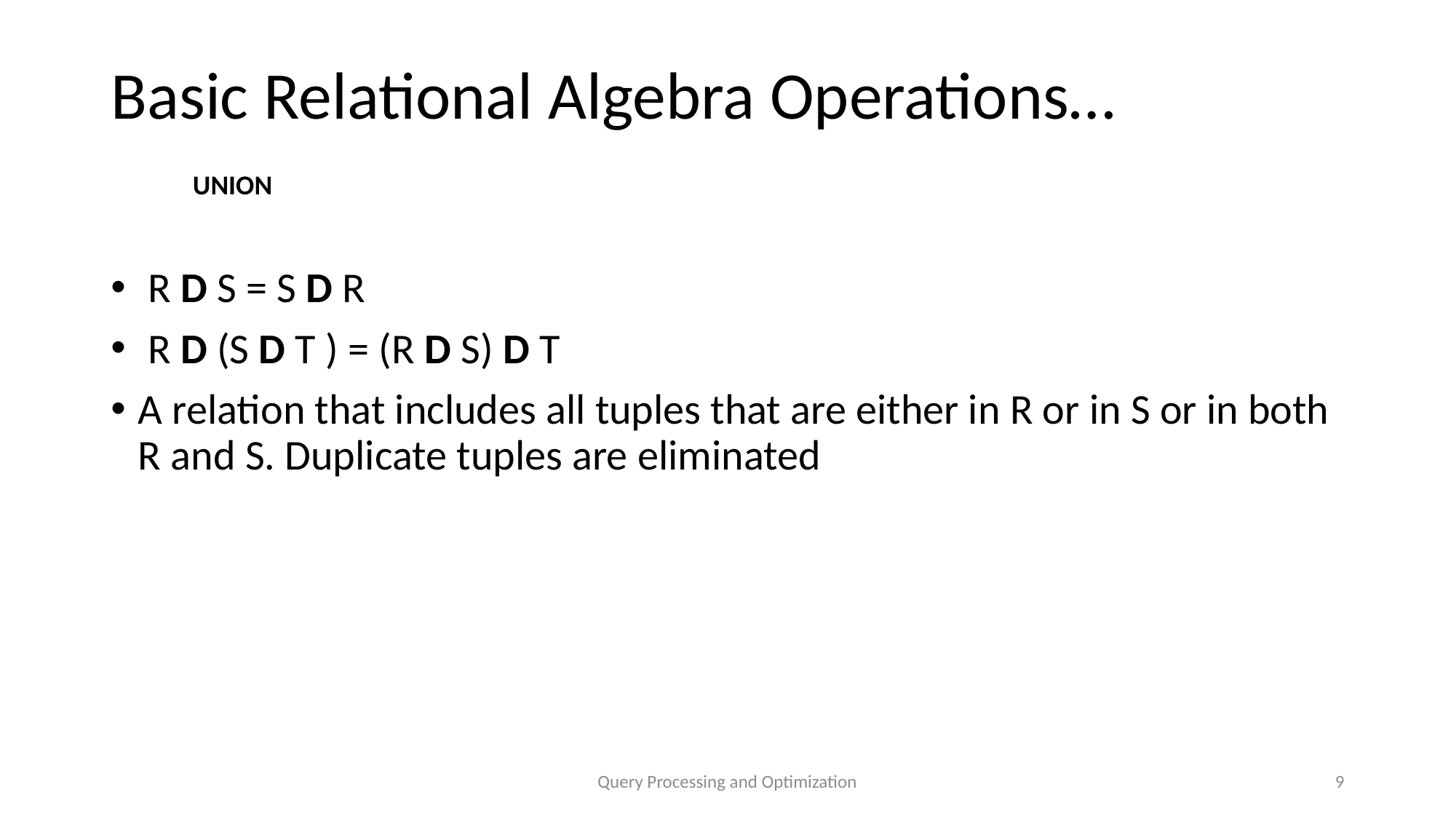

# Basic Relational Algebra Operations…
UNION
 R D S = S D R
 R D (S D T ) = (R D S) D T
A relation that includes all tuples that are either in R or in S or in both R and S. Duplicate tuples are eliminated

Query Processing and Optimization
9